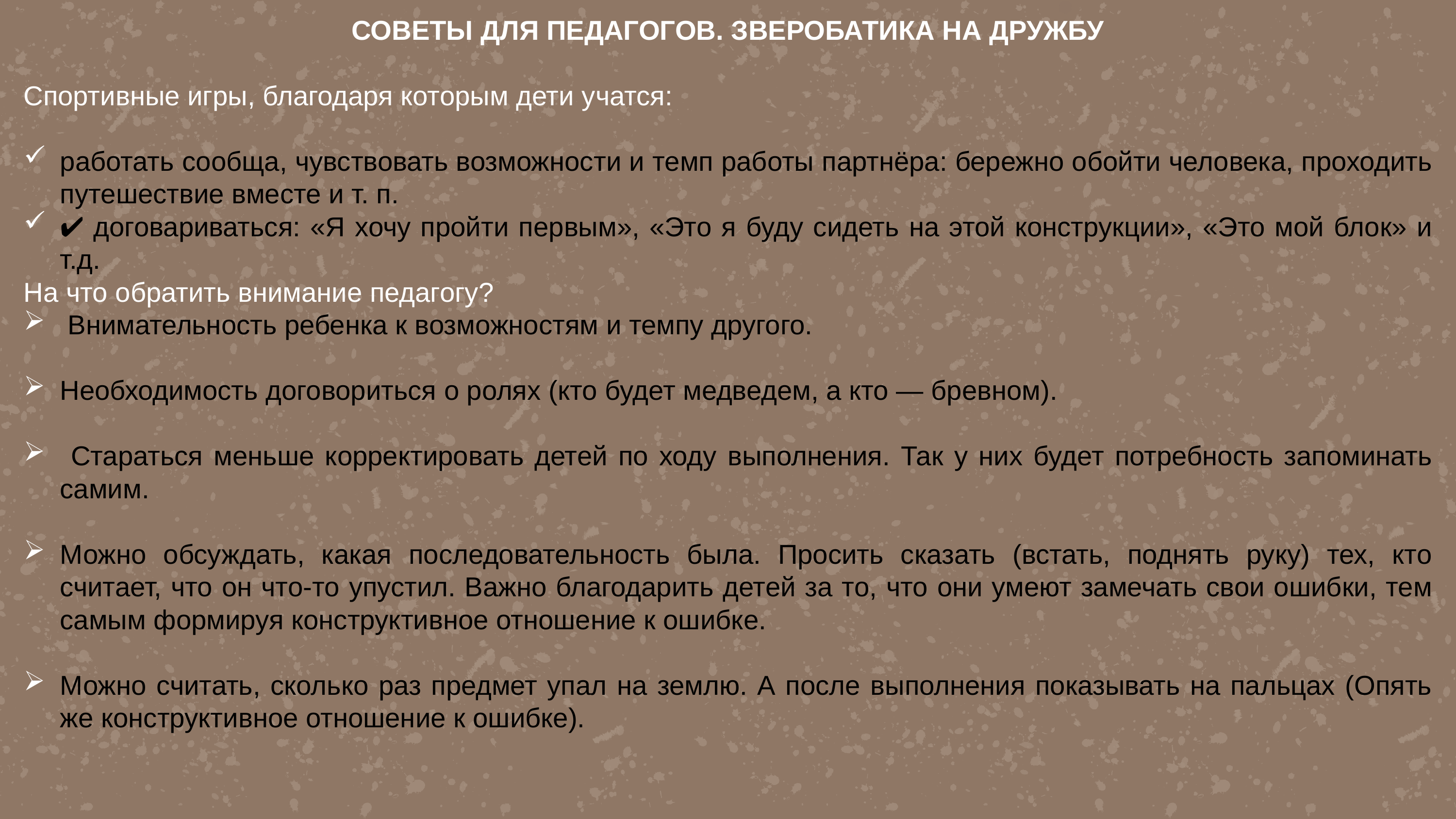

СОВЕТЫ ДЛЯ ПЕДАГОГОВ. ЗВЕРОБАТИКА НА ДРУЖБУ

Спортивные игры, благодаря которым дети учатся:

работать сообща, чувствовать возможности и темп работы партнёра: бережно обойти человека, проходить путешествие вместе и т. п.
✔ договариваться: «Я хочу пройти первым», «Это я буду сидеть на этой конструкции», «Это мой блок» и т.д.
На что обратить внимание педагогу?
 Внимательность ребенка к возможностям и темпу другого.

Необходимость договориться о ролях (кто будет медведем, а кто — бревном).

 Стараться меньше корректировать детей по ходу выполнения. Так у них будет потребность запоминать самим.

Можно обсуждать, какая последовательность была. Просить сказать (встать, поднять руку) тех, кто считает, что он что-то упустил. Важно благодарить детей за то, что они умеют замечать свои ошибки, тем самым формируя конструктивное отношение к ошибке.

Можно считать, сколько раз предмет упал на землю. А после выполнения показывать на пальцах (Опять же конструктивное отношение к ошибке).